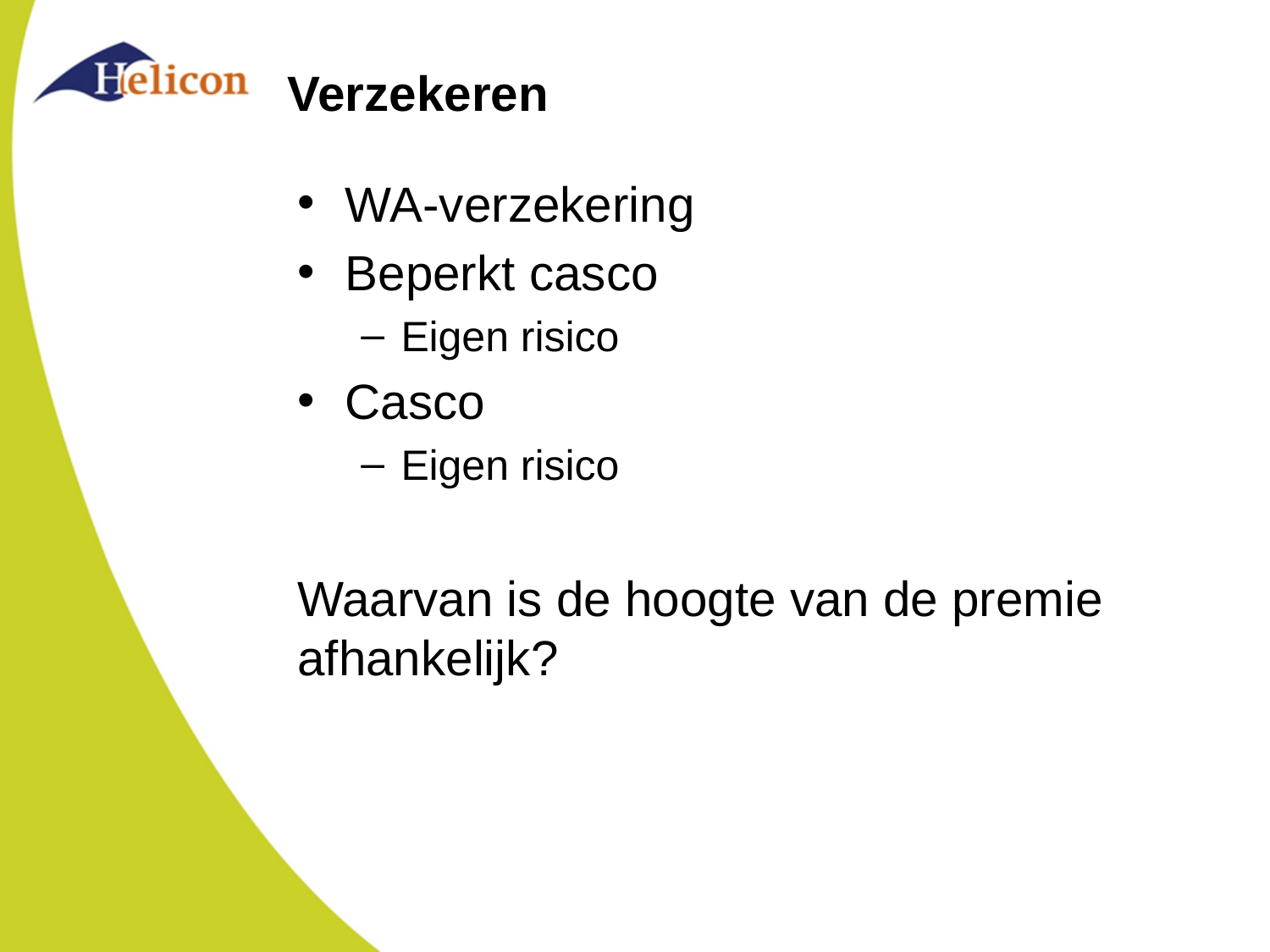

# Verzekeren
WA-verzekering
Beperkt casco
Eigen risico
Casco
Eigen risico

Waarvan is de hoogte van de premie afhankelijk?